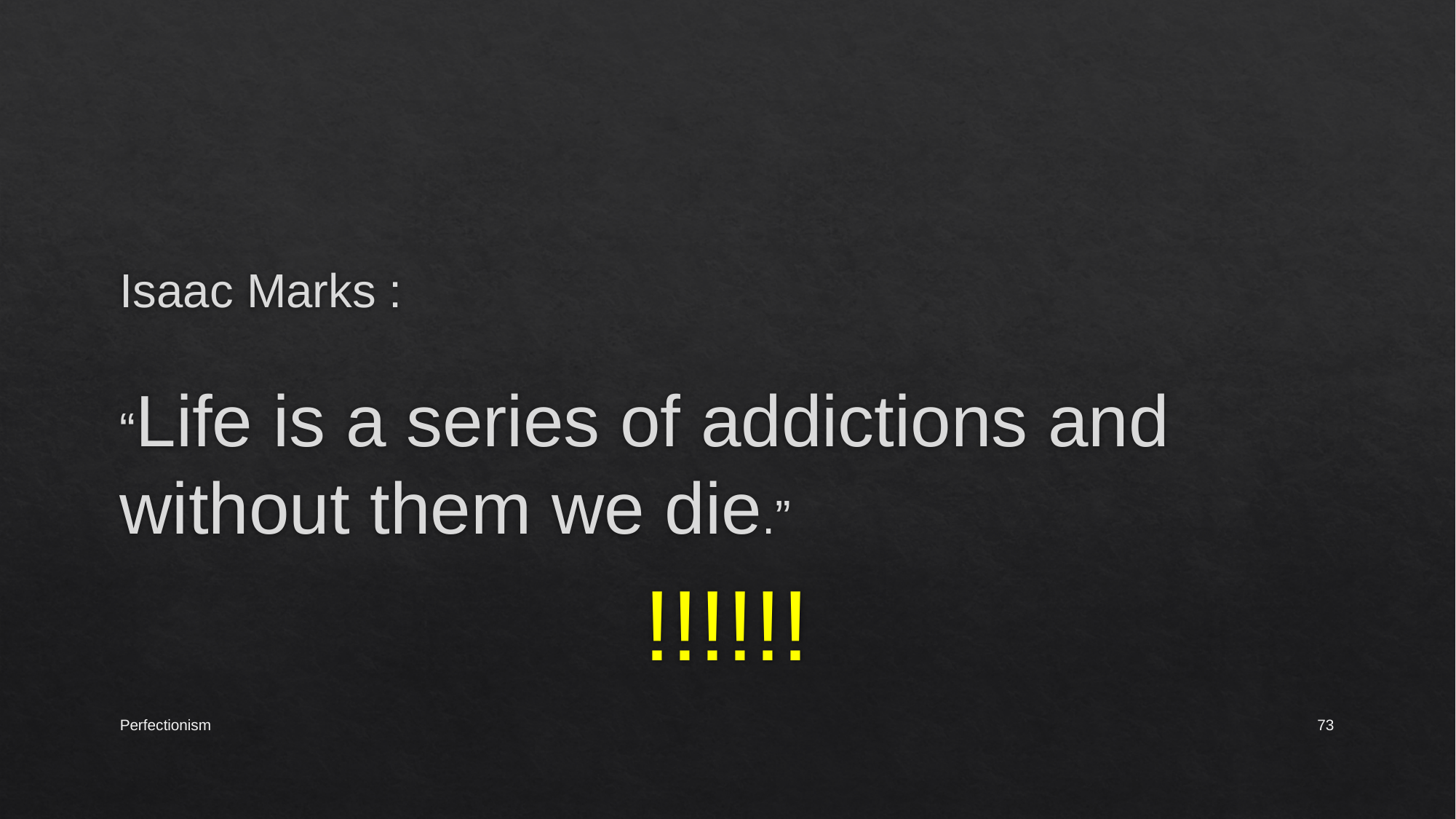

# Isaac Marks : “Life is a series of addictions and without them we die.”
!!!!!!
Perfectionism
73